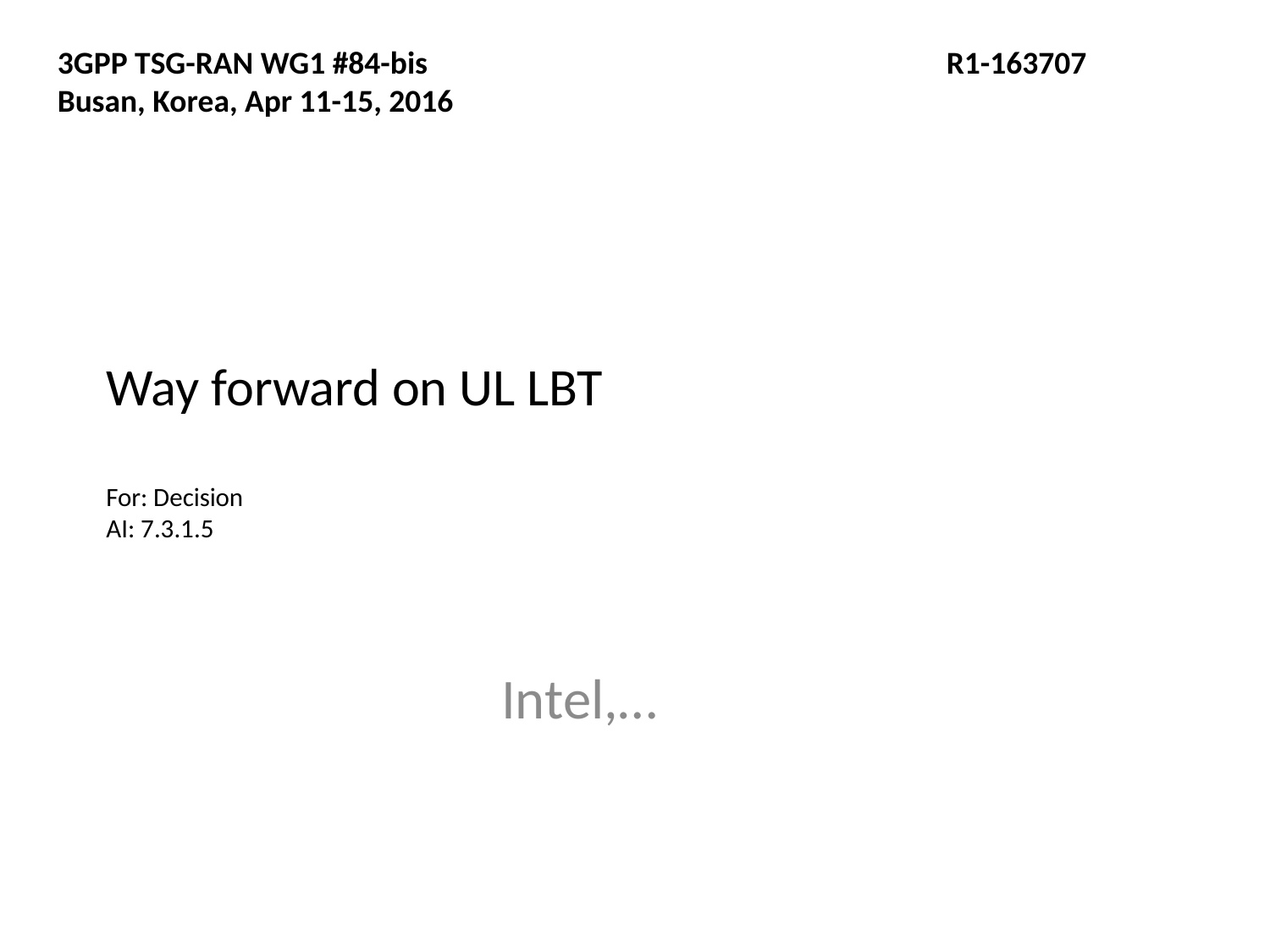

3GPP TSG-RAN WG1 #84-bis				        	R1-163707
Busan, Korea, Apr 11-15, 2016
# Way forward on UL LBT For: Decision AI: 7.3.1.5
Intel,…